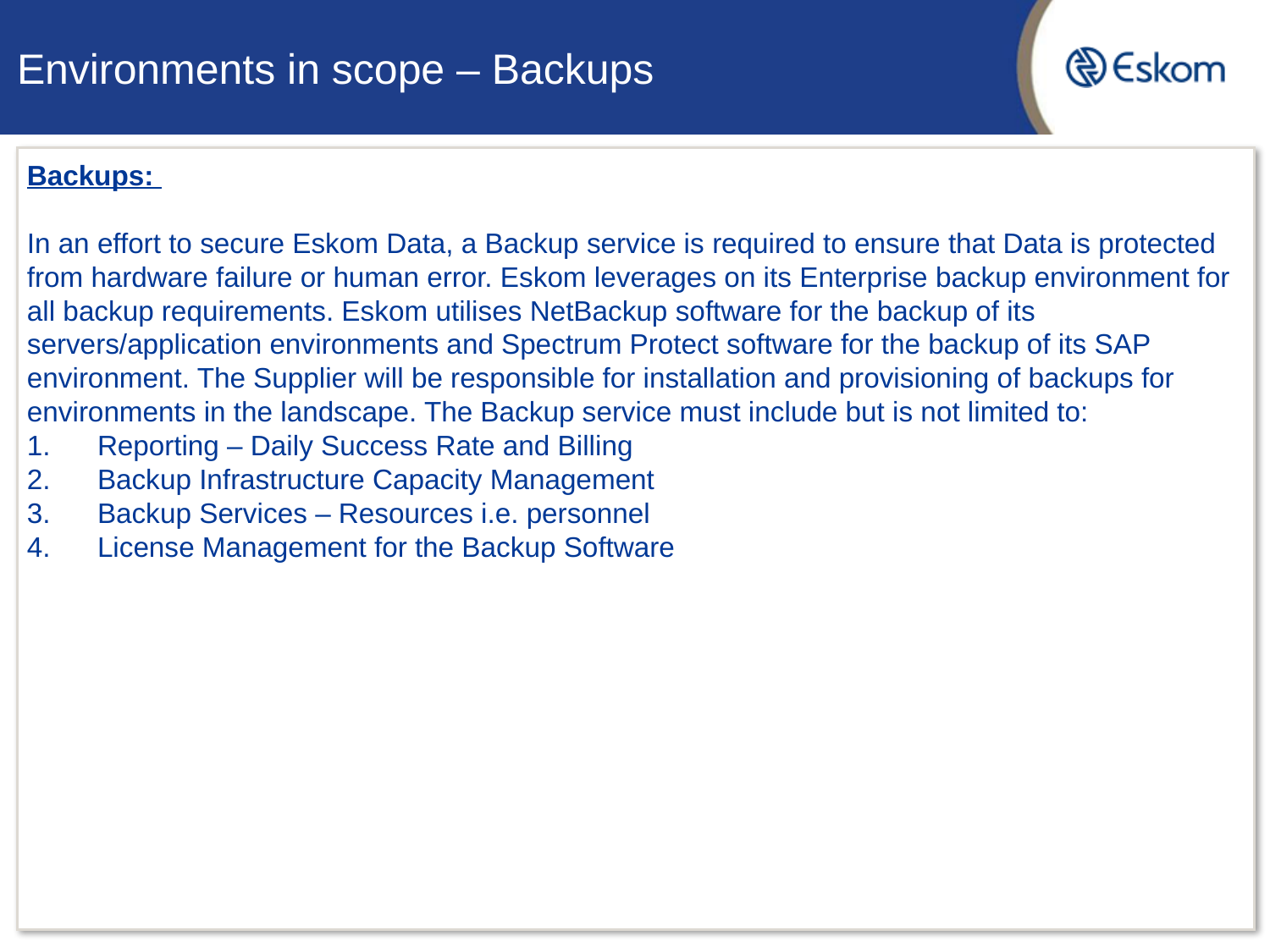

# Environments in scope – Backups
Backups:

In an effort to secure Eskom Data, a Backup service is required to ensure that Data is protected from hardware failure or human error. Eskom leverages on its Enterprise backup environment for all backup requirements. Eskom utilises NetBackup software for the backup of its servers/application environments and Spectrum Protect software for the backup of its SAP environment. The Supplier will be responsible for installation and provisioning of backups for environments in the landscape. The Backup service must include but is not limited to:
1.      Reporting – Daily Success Rate and Billing
2.      Backup Infrastructure Capacity Management
3.      Backup Services – Resources i.e. personnel
4.      License Management for the Backup Software